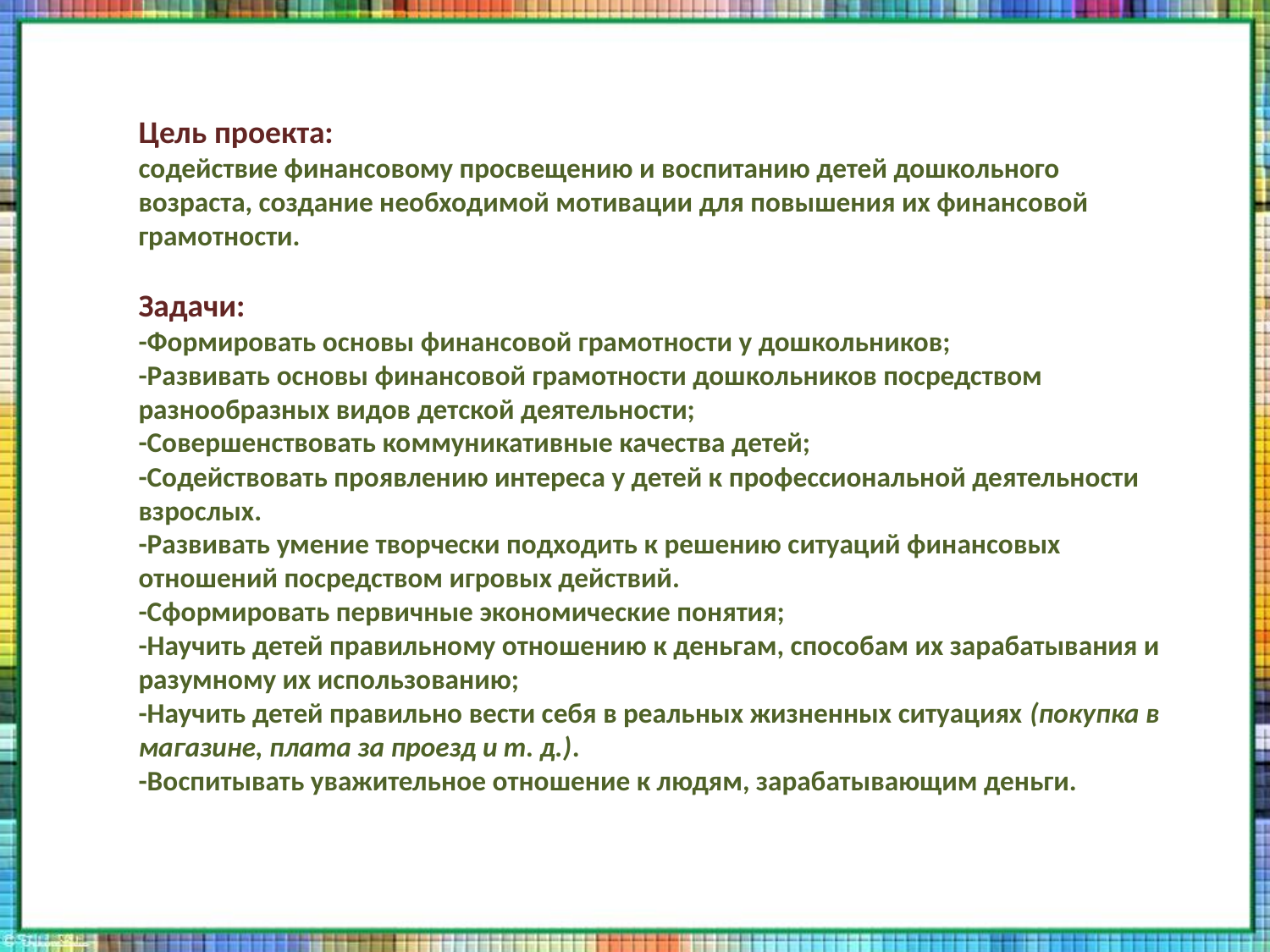

Цель проекта:
содействие финансовому просвещению и воспитанию детей дошкольного  возраста, создание необходимой мотивации для повышения их финансовой грамотности.

Задачи:
-Формировать основы финансовой грамотности у дошкольников;
-Развивать основы финансовой грамотности дошкольников посредством разнообразных видов детской деятельности;
-Совершенствовать коммуникативные качества детей;
-Содействовать проявлению интереса у детей к профессиональной деятельности взрослых.
-Развивать умение творчески подходить к решению ситуаций финансовых отношений посредством игровых действий.
-Сформировать первичные экономические понятия;
-Научить детей правильному отношению к деньгам, способам их зарабатывания и разумному их использованию;
-Научить детей правильно вести себя в реальных жизненных ситуациях (покупка в магазине, плата за проезд и т. д.).
-Воспитывать уважительное отношение к людям, зарабатывающим деньги.